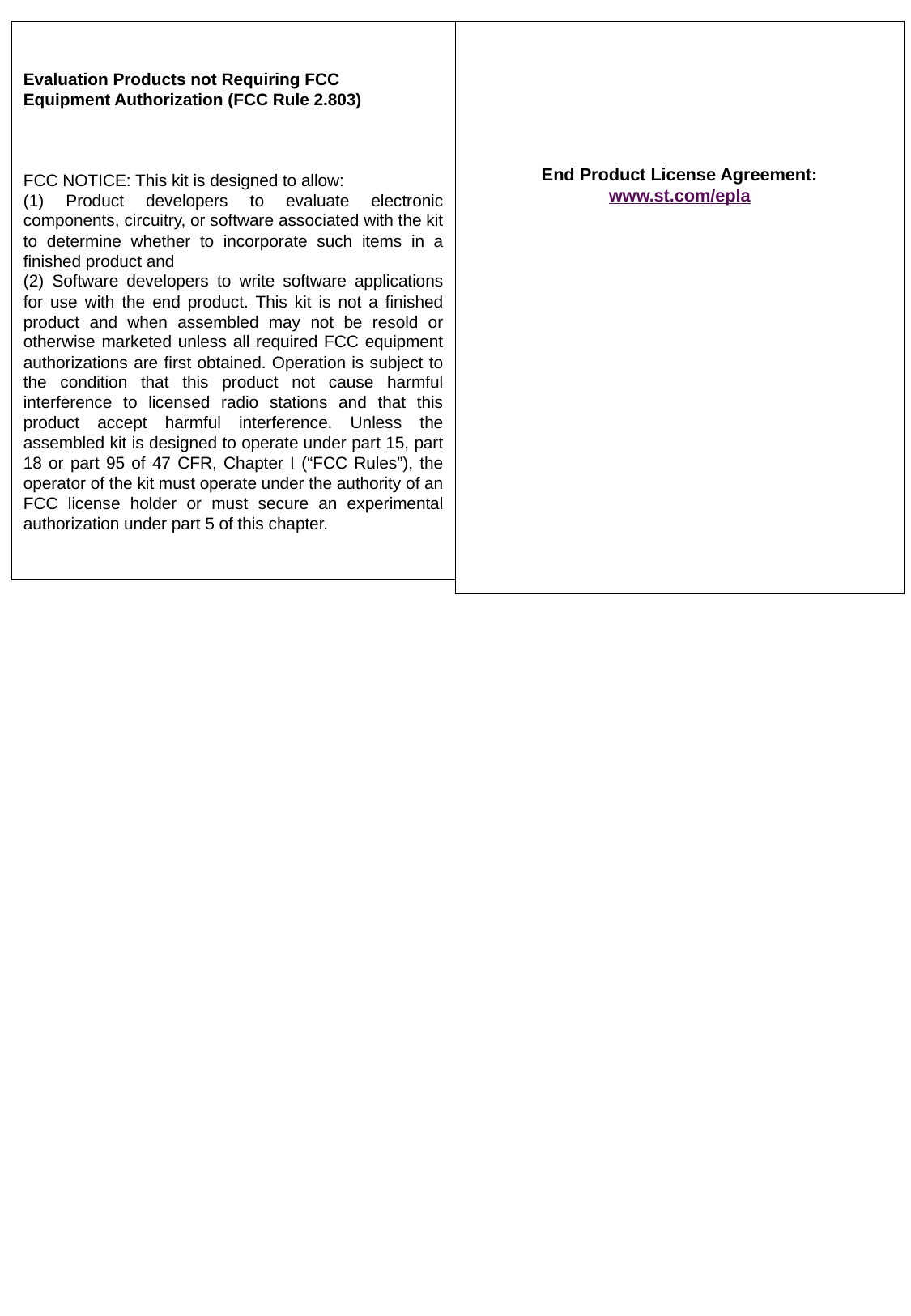

Evaluation Products not Requiring FCC
Equipment Authorization (FCC Rule 2.803)
FCC NOTICE: This kit is designed to allow:
(1) Product developers to evaluate electronic
components, circuitry, or software associated with the kit
to determine whether to incorporate such items in a(2) Software developers to write software applications
for use with the end product. This kit is not a finished
product and when assembled may not be resold or
otherwise marketed unless all required FCC equipment
authorizations are first obtained. Operation is subject to
the condition that this product not cause harmful
interference to licensed radio stations and that this
product accept harmful interference. Unless the
assembled kit is designed to operate under part 15, part
18 or part 95 of 47 CFR, Chapter I (“FCC Rules”), the
operator of the kit must operate under the authority of an
FCC license holder or must secure an experimental
authorization under part 5 of this chapter.

Evaluation Products not Requiring FCC
Equipment Authorization (FCC Rule 2.803)

FCC NOTICE: This kit is designed to allow:
(1) Product developers to evaluate electronic components, circuitry, or software associated with the kit to determine whether to incorporate such items in a finished product and
(2) Software developers to write software applications for use with the end product. This kit is not a finished product and when assembled may not be resold or otherwise marketed unless all required FCC equipment authorizations are first obtained. Operation is subject to the condition that this product not cause harmful interference to licensed radio stations and that this product accept harmful interference. Unless the assembled kit is designed to operate under part 15, part 18 or part 95 of 47 CFR, Chapter I (“FCC Rules”), the operator of the kit must operate under the authority of an FCC license holder or must secure an experimental authorization under part 5 of this chapter.

End Product License Agreement:
www.st.com/epla